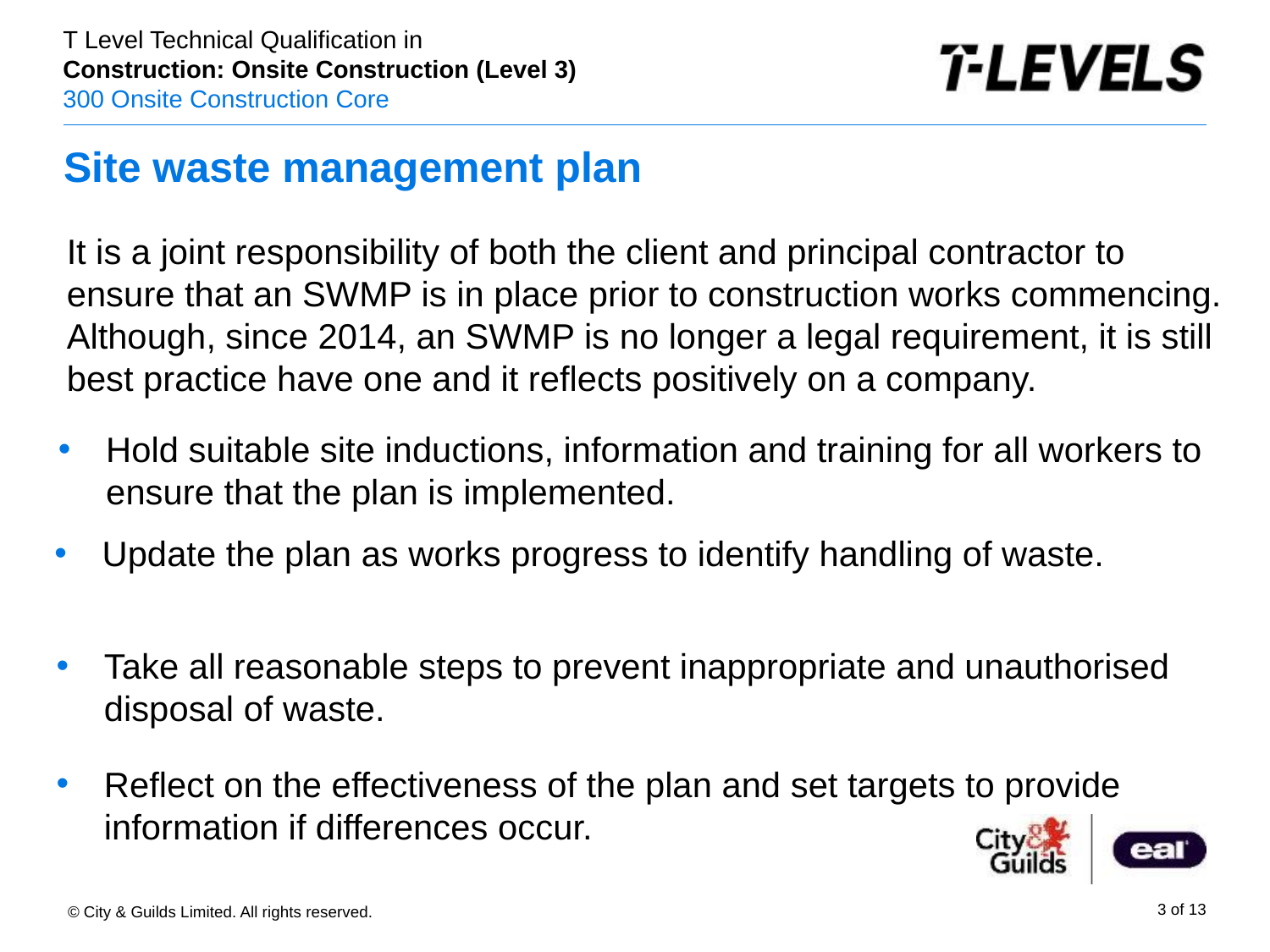

# Site waste management plan
It is a joint responsibility of both the client and principal contractor to ensure that an SWMP is in place prior to construction works commencing. Although, since 2014, an SWMP is no longer a legal requirement, it is still best practice have one and it reflects positively on a company.
Hold suitable site inductions, information and training for all workers to ensure that the plan is implemented.
Update the plan as works progress to identify handling of waste.
Take all reasonable steps to prevent inappropriate and unauthorised disposal of waste.
Reflect on the effectiveness of the plan and set targets to provide information if differences occur.